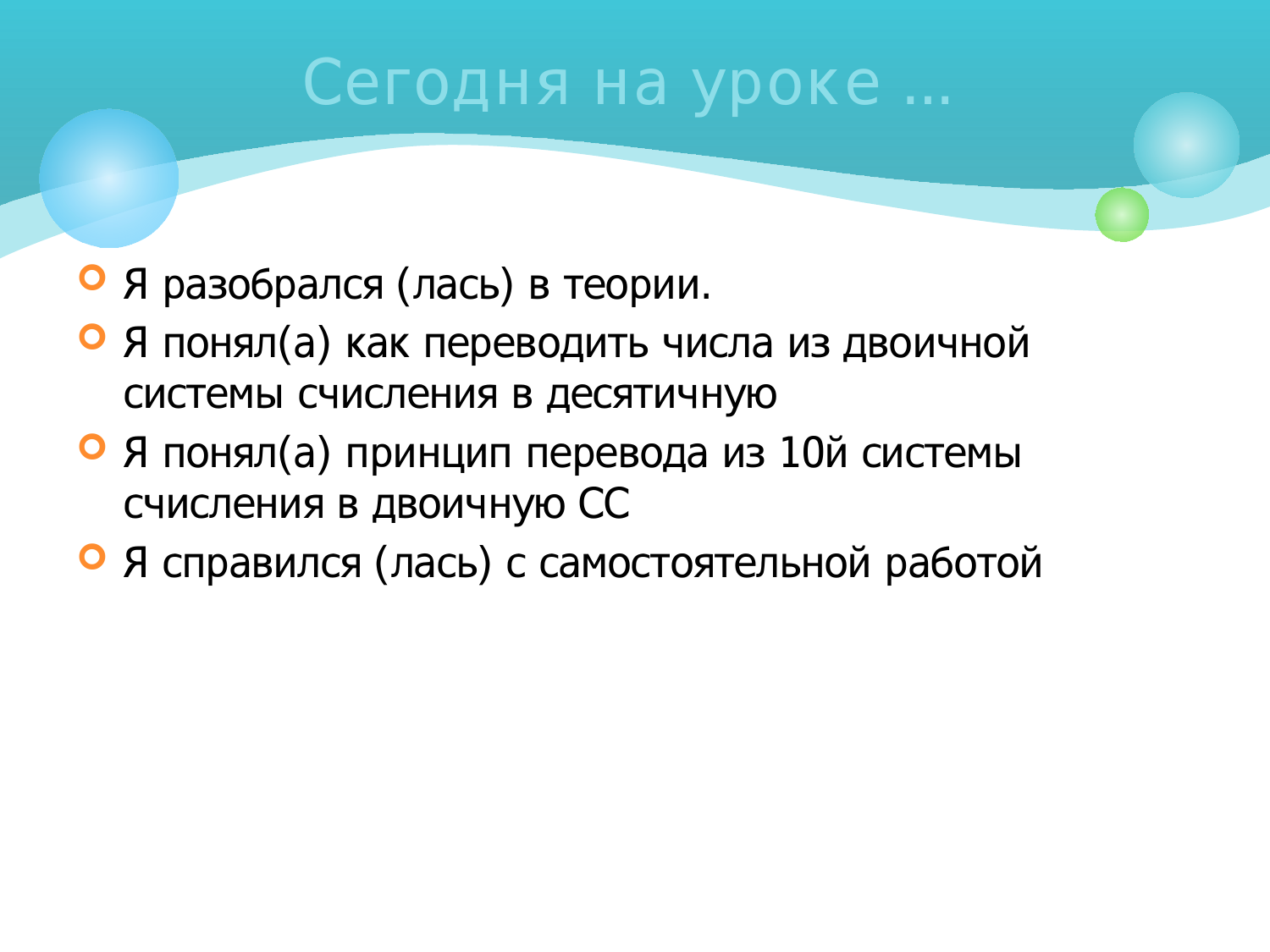

# Сегодня на уроке …
Я разобрался (лась) в теории.
Я понял(а) как переводить числа из двоичной системы счисления в десятичную
Я понял(а) принцип перевода из 10й системы счисления в двоичную СС
Я справился (лась) с самостоятельной работой